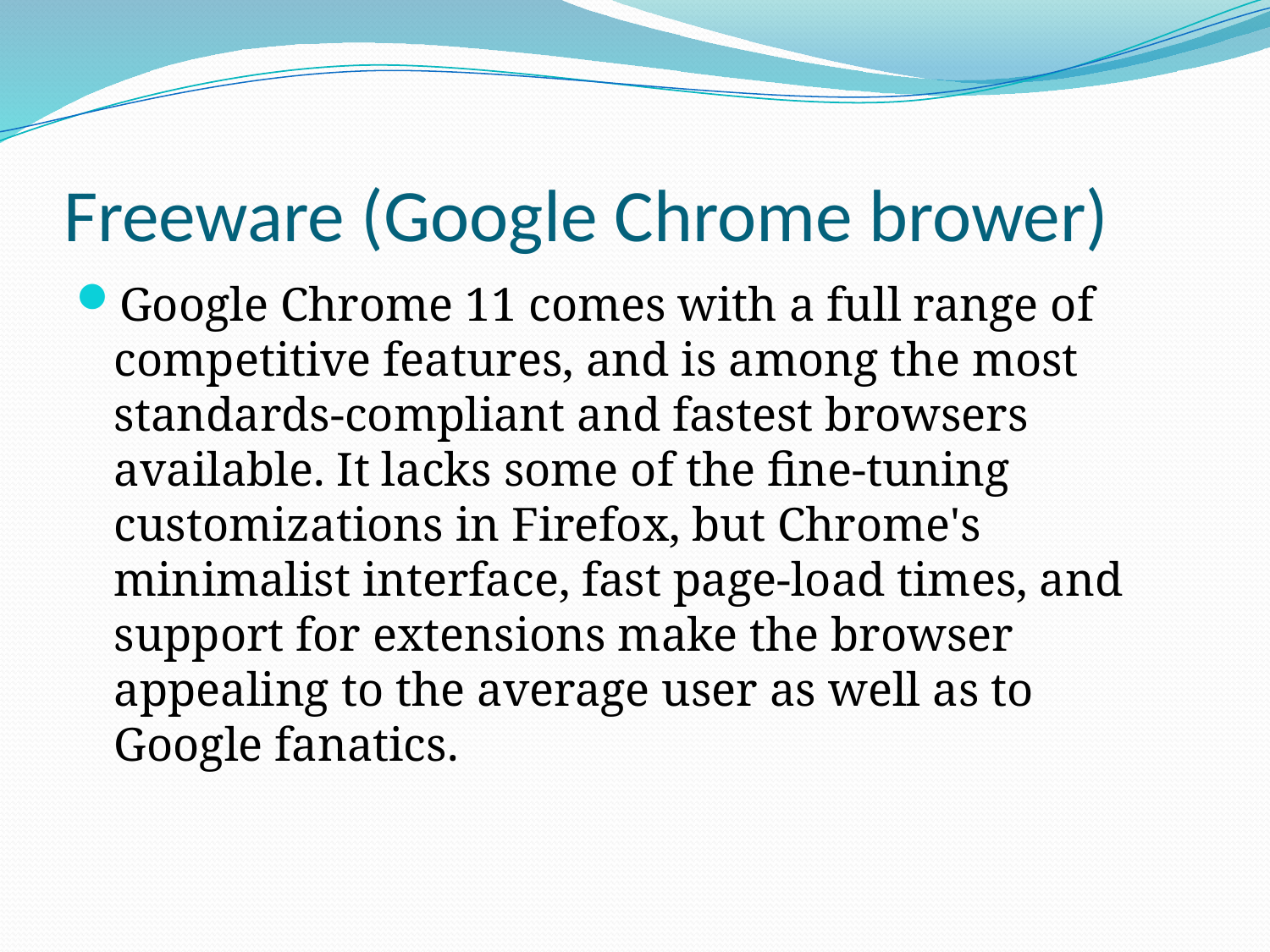

# Freeware (Google Chrome brower)
Google Chrome 11 comes with a full range of competitive features, and is among the most standards-compliant and fastest browsers available. It lacks some of the fine-tuning customizations in Firefox, but Chrome's minimalist interface, fast page-load times, and support for extensions make the browser appealing to the average user as well as to Google fanatics.